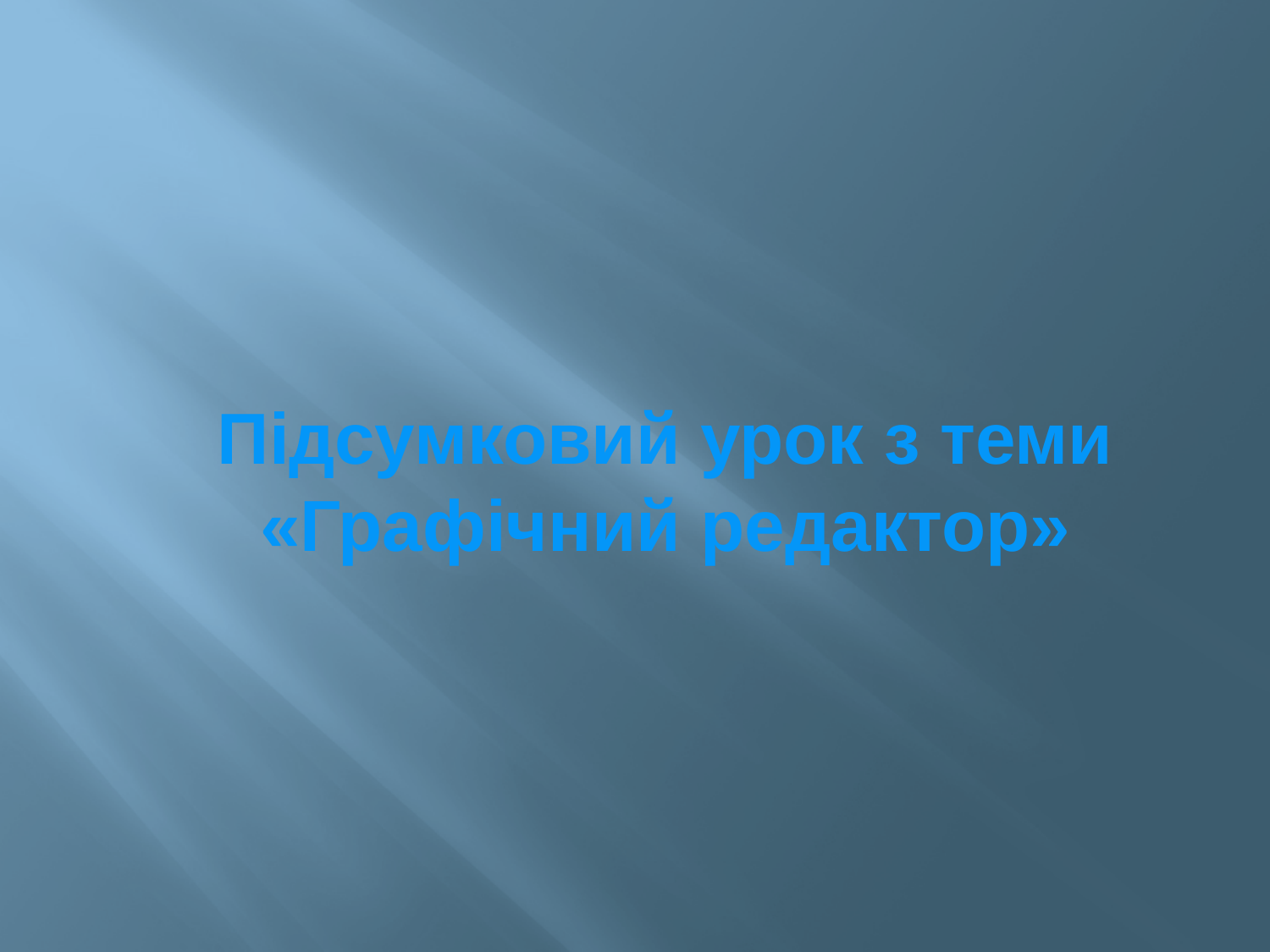

# Підсумковий урок з теми «Графічний редактор»